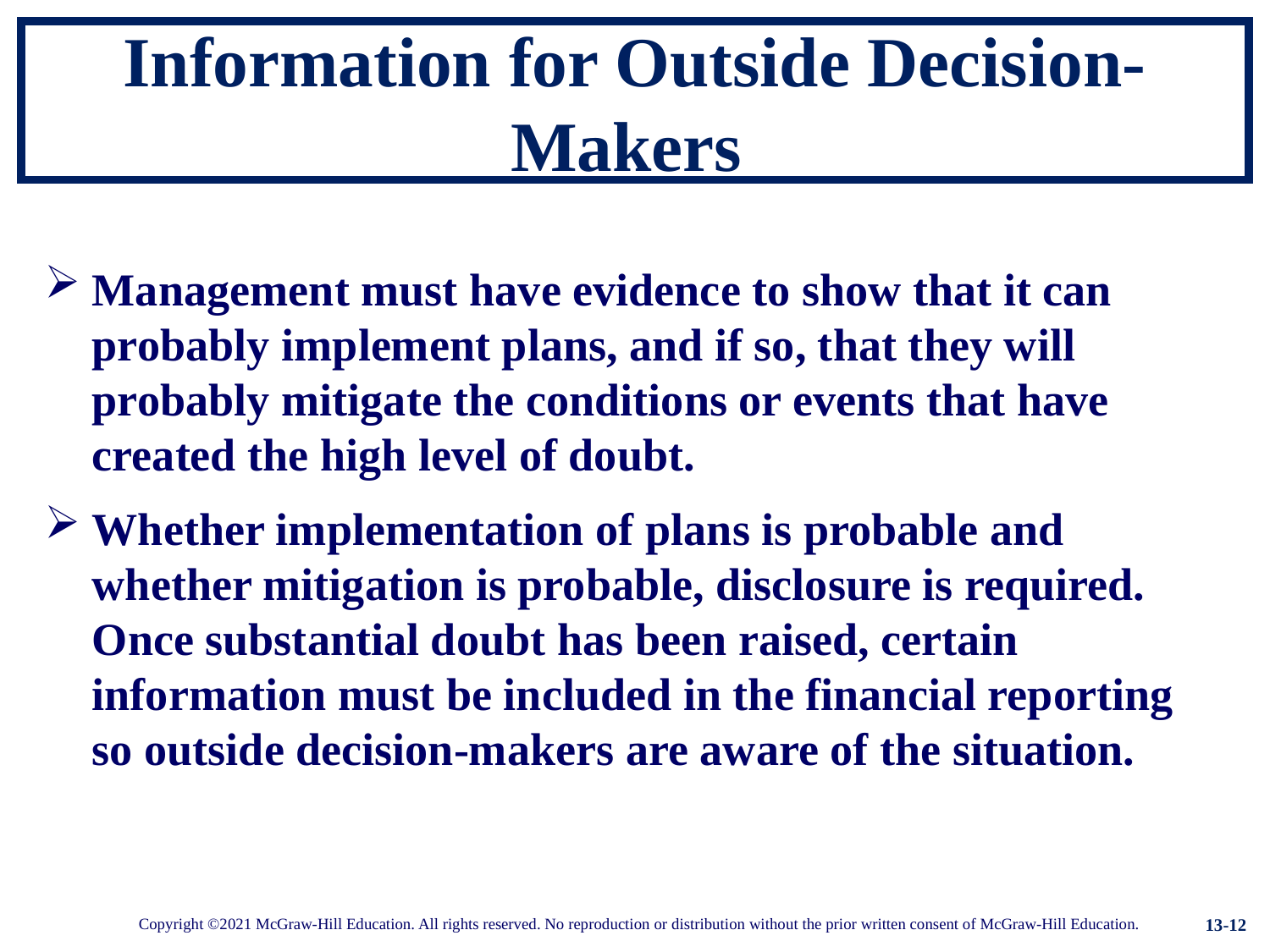

# Information for Outside Decision-Makers
Management must have evidence to show that it can probably implement plans, and if so, that they will probably mitigate the conditions or events that have created the high level of doubt.
Whether implementation of plans is probable and whether mitigation is probable, disclosure is required. Once substantial doubt has been raised, certain information must be included in the financial reporting so outside decision-makers are aware of the situation.
13-12
Copyright ©2021 McGraw-Hill Education. All rights reserved. No reproduction or distribution without the prior written consent of McGraw-Hill Education.